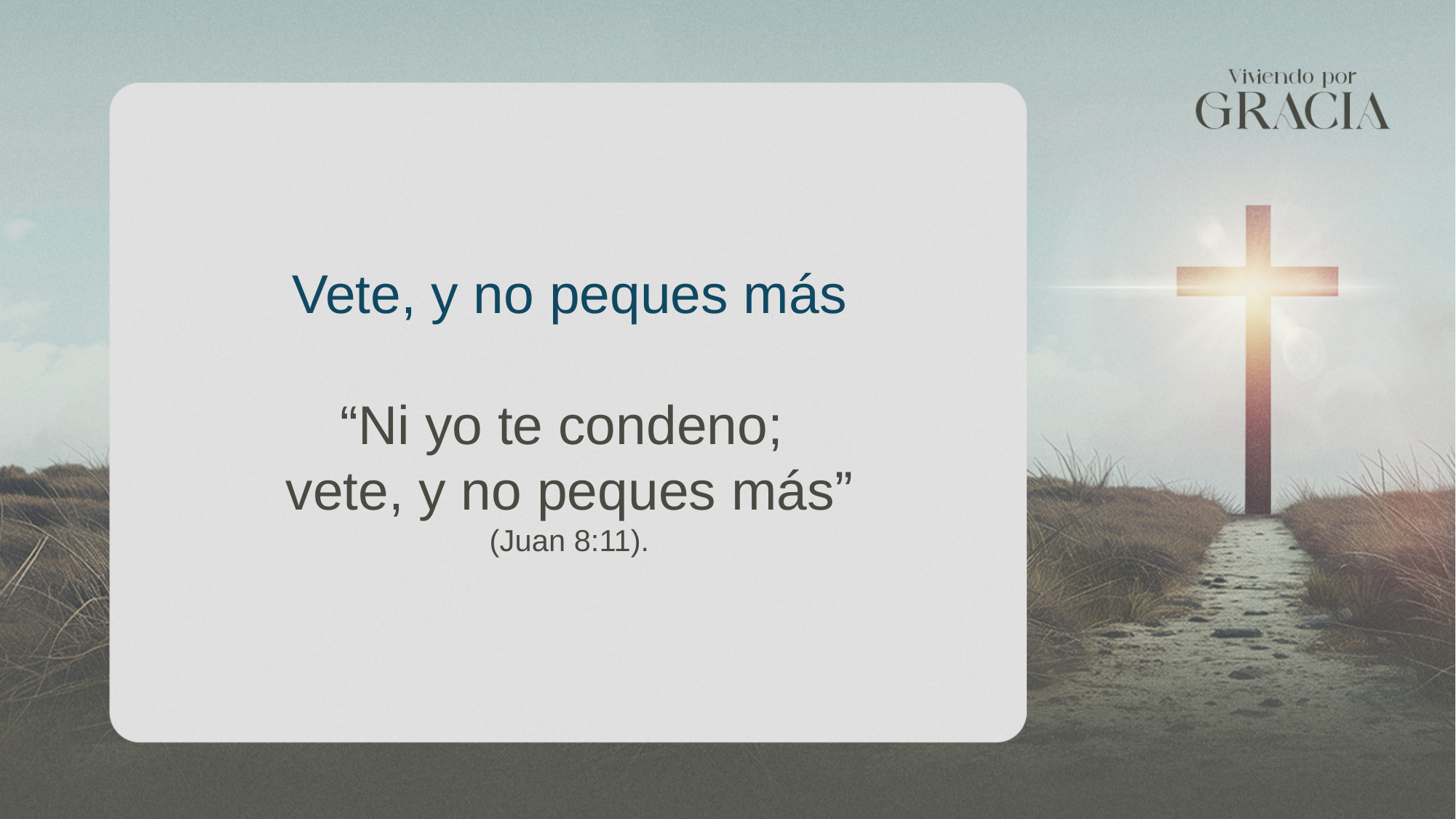

Vete, y no peques más

“Ni yo te condeno;
vete, y no peques más”
(Juan 8:11).